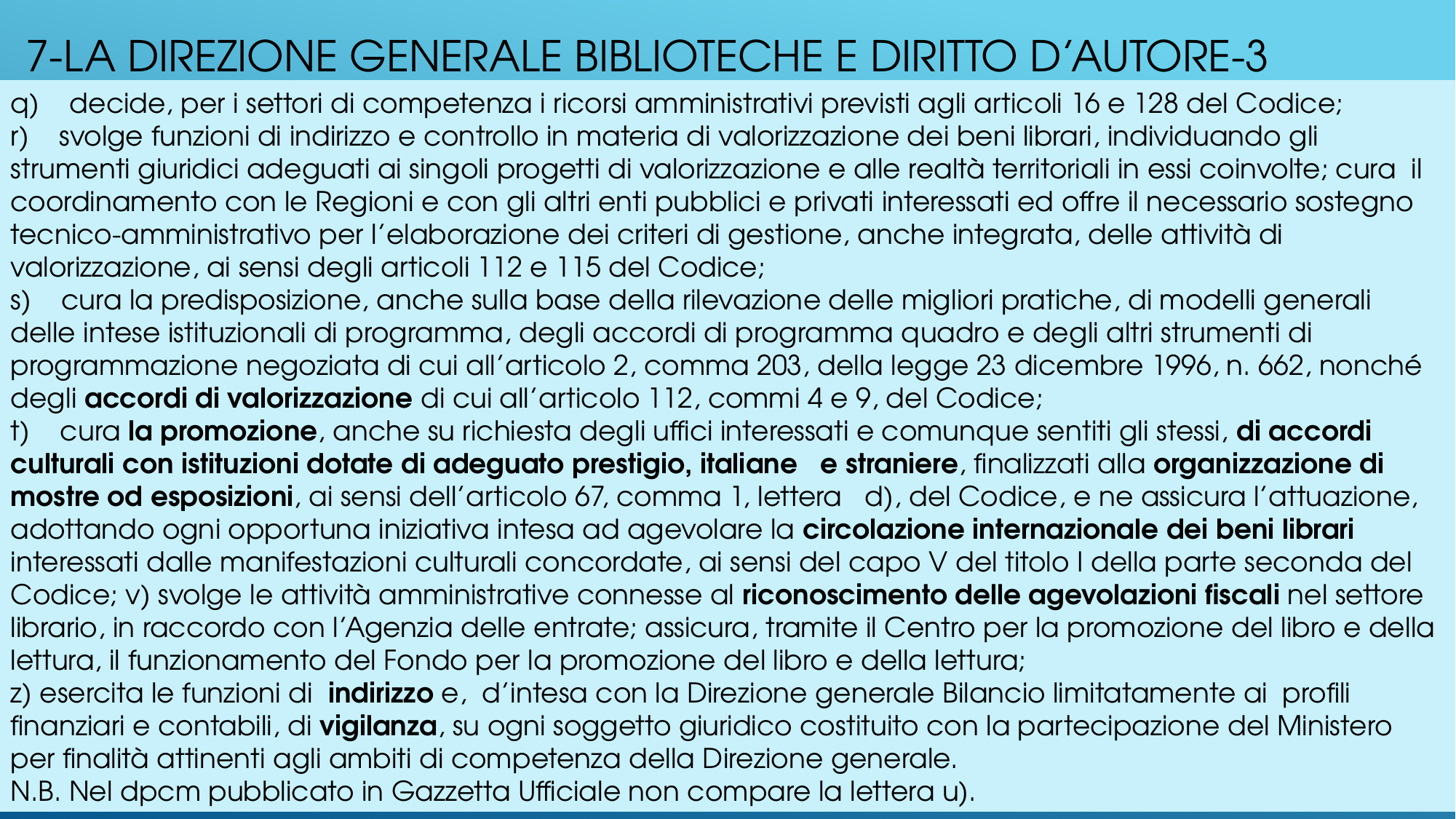

# 7-LA DIREZIONE GENERALE biblioteche e diritto d’autore-3
q)    decide, per i settori di competenza i ricorsi amministrativi previsti agli articoli 16 e 128 del Codice;
r)    svolge funzioni di indirizzo e controllo in materia di valorizzazione dei beni librari, individuando gli strumenti giuridici adeguati ai singoli progetti di valorizzazione e alle realtà territoriali in essi coinvolte; cura  il coordinamento con le Regioni e con gli altri enti pubblici e privati interessati ed offre il necessario sostegno tecnico-amministrativo per l’elaborazione dei criteri di gestione, anche integrata, delle attività di valorizzazione, ai sensi degli articoli 112 e 115 del Codice;
s)    cura la predisposizione, anche sulla base della rilevazione delle migliori pratiche, di modelli generali delle intese istituzionali di programma, degli accordi di programma quadro e degli altri strumenti di programmazione negoziata di cui all’articolo 2, comma 203, della legge 23 dicembre 1996, n. 662, nonché degli accordi di valorizzazione di cui all’articolo 112, commi 4 e 9, del Codice;
t)    cura la promozione, anche su richiesta degli uffici interessati e comunque sentiti gli stessi, di accordi culturali con istituzioni dotate di adeguato prestigio, italiane   e straniere, finalizzati alla organizzazione di mostre od esposizioni, ai sensi dell’articolo 67, comma 1, lettera   d), del Codice, e ne assicura l’attuazione, adottando ogni opportuna iniziativa intesa ad agevolare la circolazione internazionale dei beni librari interessati dalle manifestazioni culturali concordate, ai sensi del capo V del titolo I della parte seconda del Codice; v) svolge le attività amministrative connesse al riconoscimento delle agevolazioni fiscali nel settore librario, in raccordo con l’Agenzia delle entrate; assicura, tramite il Centro per la promozione del libro e della lettura, il funzionamento del Fondo per la promozione del libro e della lettura;
z) esercita le funzioni di  indirizzo e,  d’intesa con la Direzione generale Bilancio limitatamente ai  profili finanziari e contabili, di vigilanza, su ogni soggetto giuridico costituito con la partecipazione del Ministero per finalità attinenti agli ambiti di competenza della Direzione generale.
N.B. Nel dpcm pubblicato in Gazzetta Ufficiale non compare la lettera u).